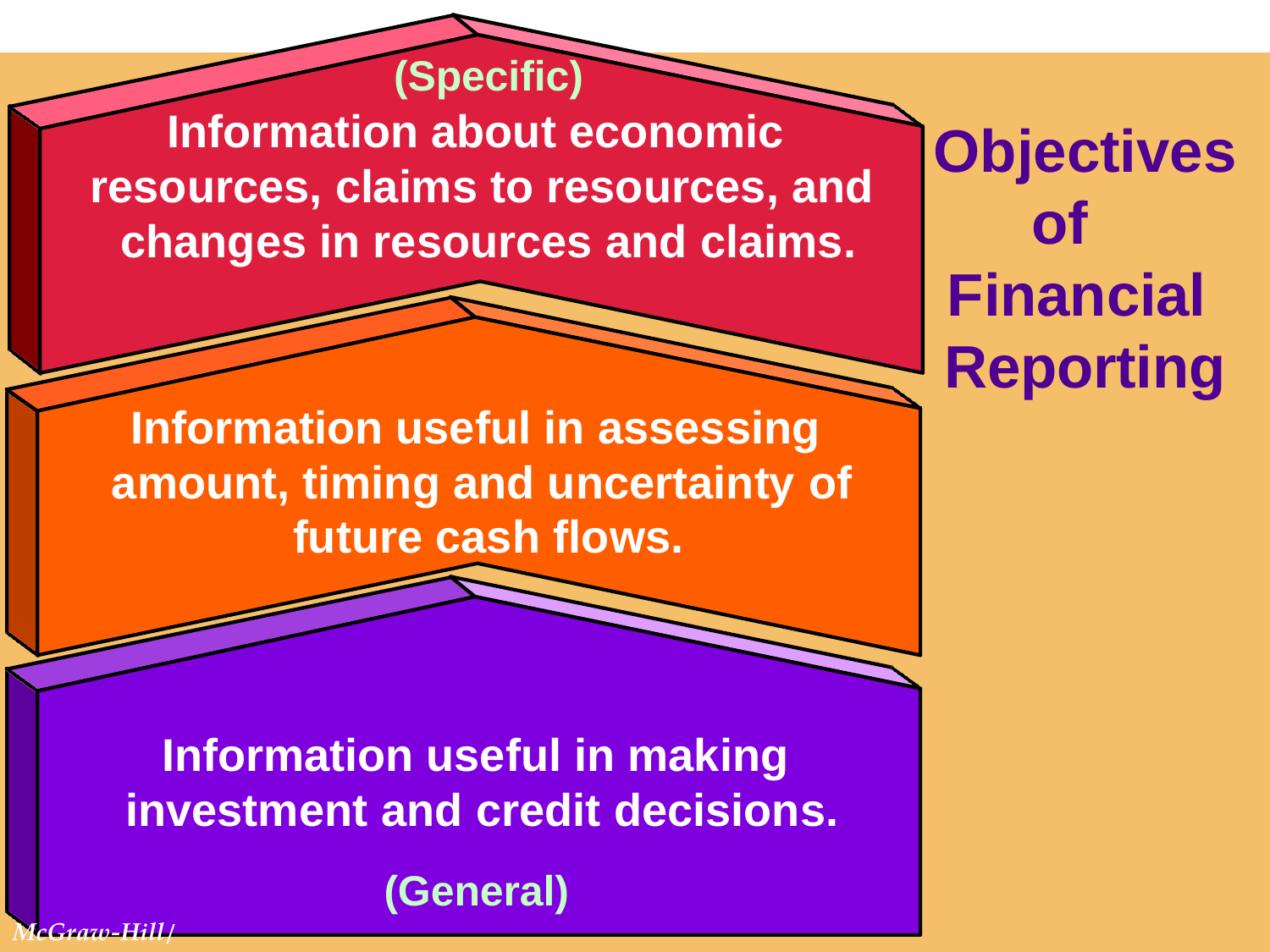

(Specific)

# Information about economic  resources, claims to resources, and  changes in resources and claims.
Objectives  of     Financial  Reporting
Information useful in assessing  amount, timing and uncertainty of  future cash flows.
Information useful in making  investment and credit decisions.
(General)
McGraw-Hill/Irwin